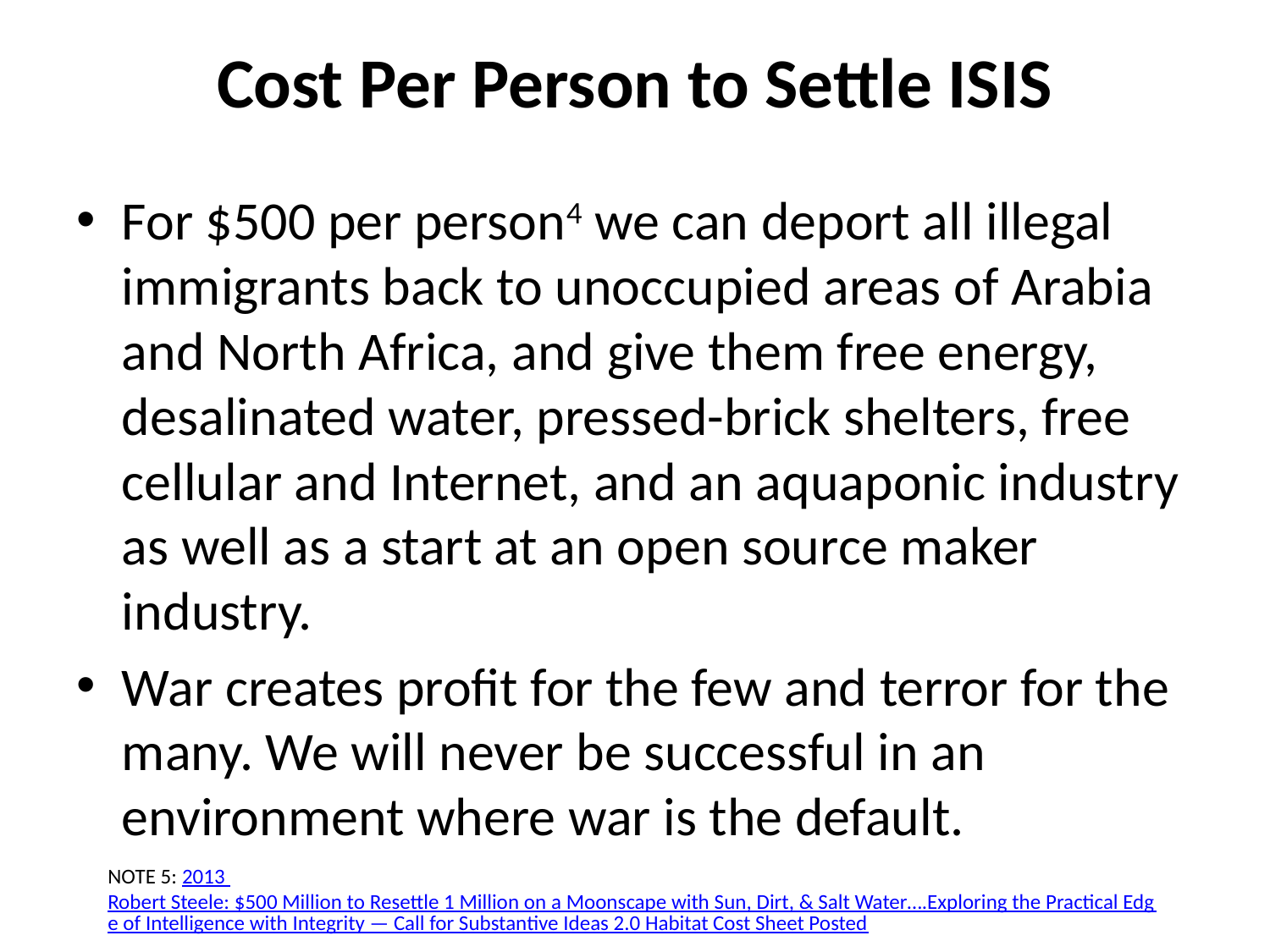

# Cost Per Person to Settle ISIS
For $500 per person4 we can deport all illegal immigrants back to unoccupied areas of Arabia and North Africa, and give them free energy, desalinated water, pressed-brick shelters, free cellular and Internet, and an aquaponic industry as well as a start at an open source maker industry.
War creates profit for the few and terror for the many. We will never be successful in an environment where war is the default.
NOTE 5: 2013 Robert Steele: $500 Million to Resettle 1 Million on a Moonscape with Sun, Dirt, & Salt Water….Exploring the Practical Edge of Intelligence with Integrity — Call for Substantive Ideas 2.0 Habitat Cost Sheet Posted